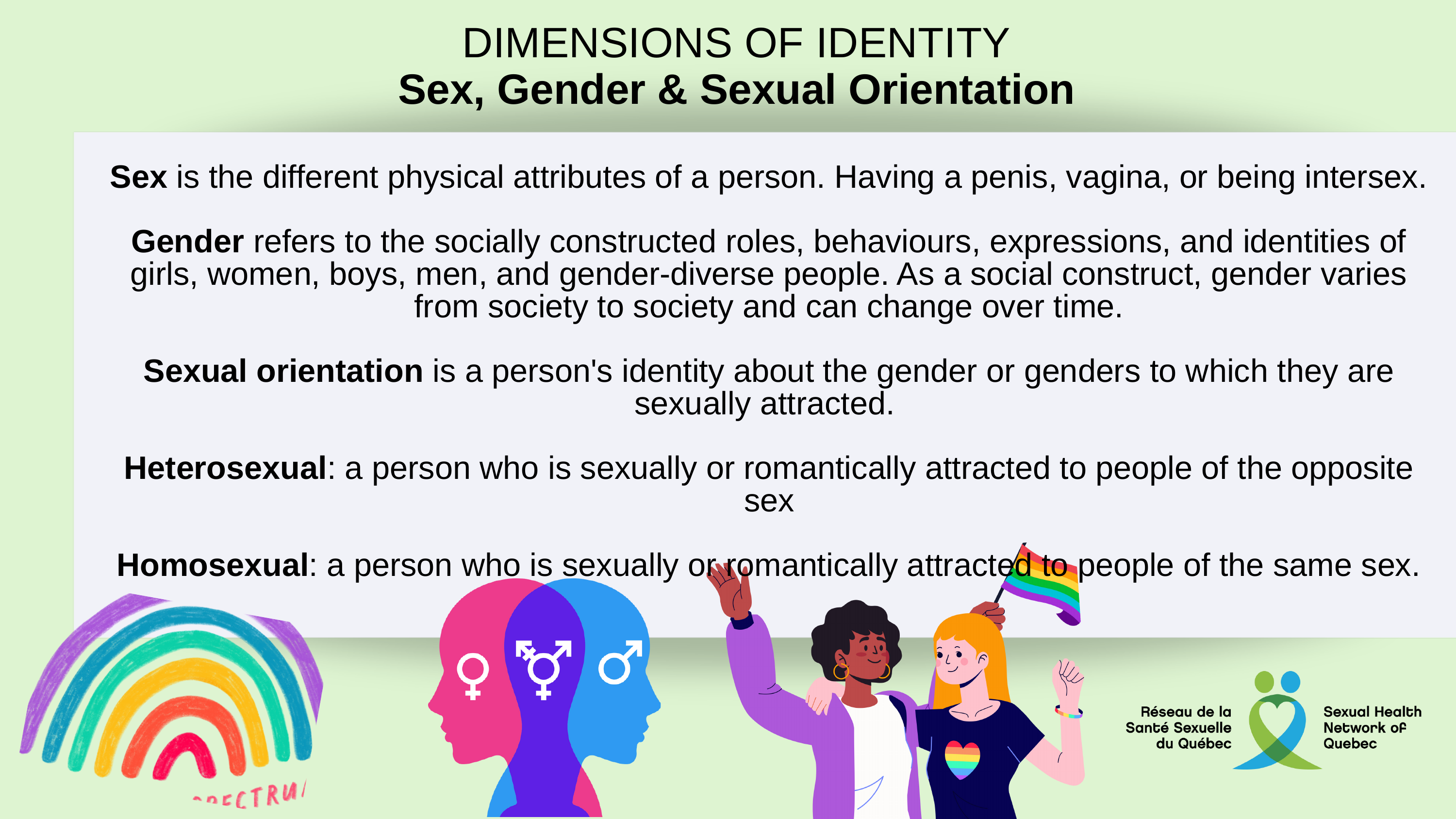

DIMENSIONS OF IDENTITY
Sex, Gender & Sexual Orientation
Sex is the different physical attributes of a person. Having a penis, vagina, or being intersex.

Gender refers to the socially constructed roles, behaviours, expressions, and identities of girls, women, boys, men, and gender-diverse people. As a social construct, gender varies from society to society and can change over time.

Sexual orientation is a person's identity about the gender or genders to which they are sexually attracted.

Heterosexual: a person who is sexually or romantically attracted to people of the opposite sex

Homosexual: a person who is sexually or romantically attracted to people of the same sex.